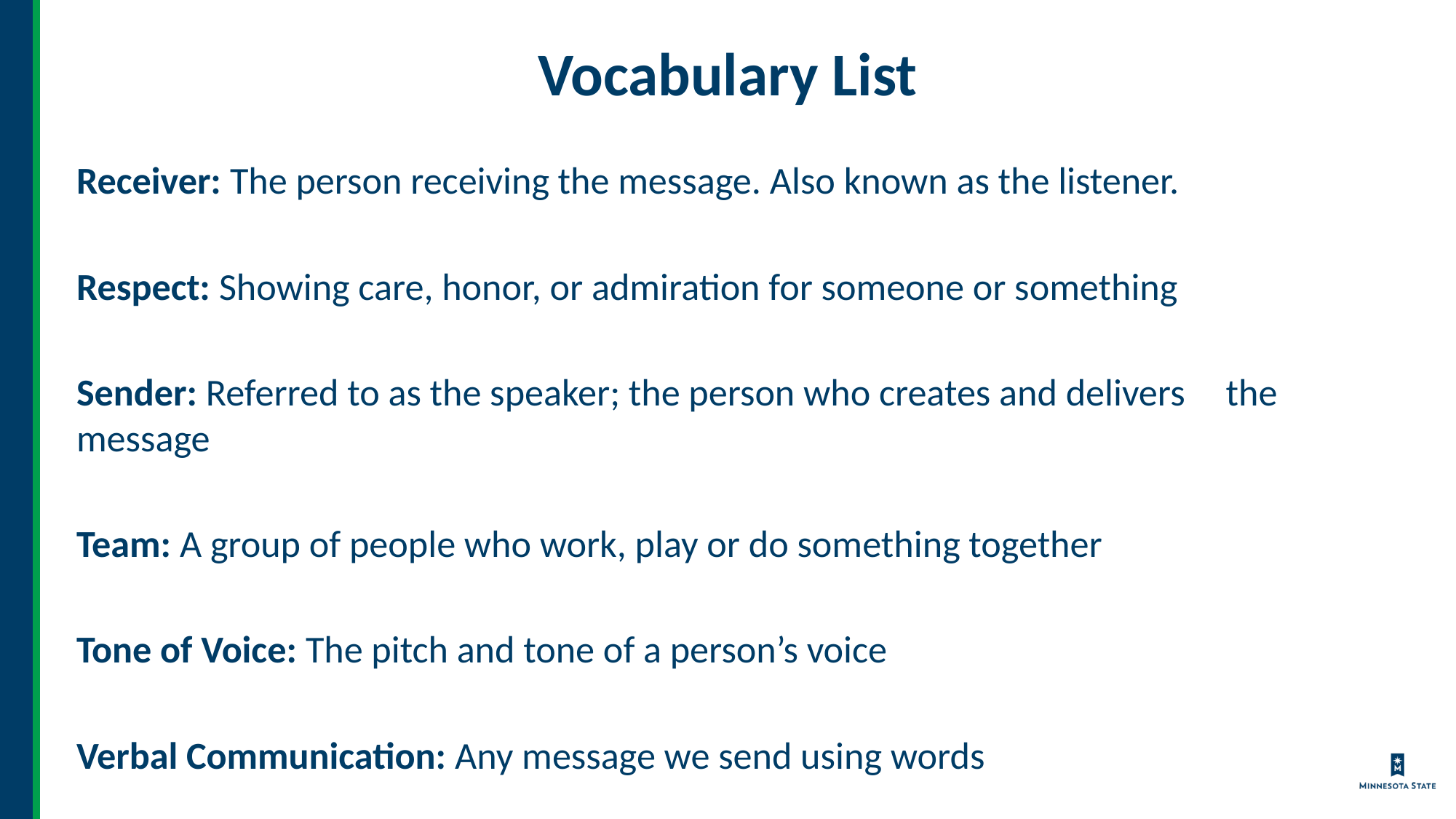

# Vocabulary List
Receiver: The person receiving the message. Also known as the listener.

Respect: Showing care, honor, or admiration for someone or something

Sender: Referred to as the speaker; the person who creates and delivers 	the message

Team: A group of people who work, play or do something together

Tone of Voice: The pitch and tone of a person’s voice

Verbal Communication: Any message we send using words